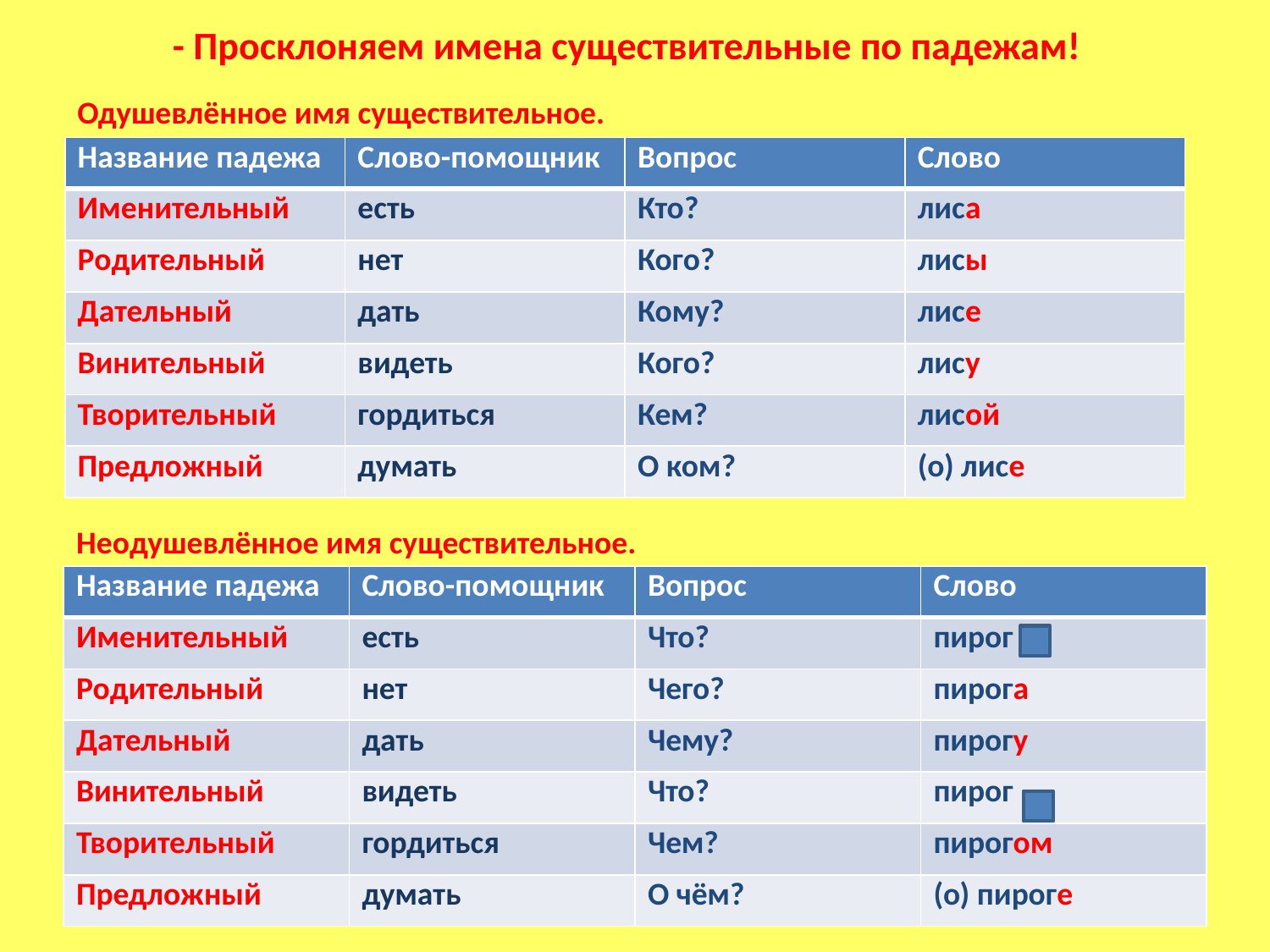

# - Просклоняем имена существительные по падежам!
Одушевлённое имя существительное.
| Название падежа | Слово-помощник | Вопрос | Слово |
| --- | --- | --- | --- |
| Именительный | есть | Кто? | лиса |
| Родительный | нет | Кого? | лисы |
| Дательный | дать | Кому? | лисе |
| Винительный | видеть | Кого? | лису |
| Творительный | гордиться | Кем? | лисой |
| Предложный | думать | О ком? | (о) лисе |
Неодушевлённое имя существительное.
| Название падежа | Слово-помощник | Вопрос | Слово |
| --- | --- | --- | --- |
| Именительный | есть | Что? | пирог |
| Родительный | нет | Чего? | пирога |
| Дательный | дать | Чему? | пирогу |
| Винительный | видеть | Что? | пирог |
| Творительный | гордиться | Чем? | пирогом |
| Предложный | думать | О чём? | (о) пироге |